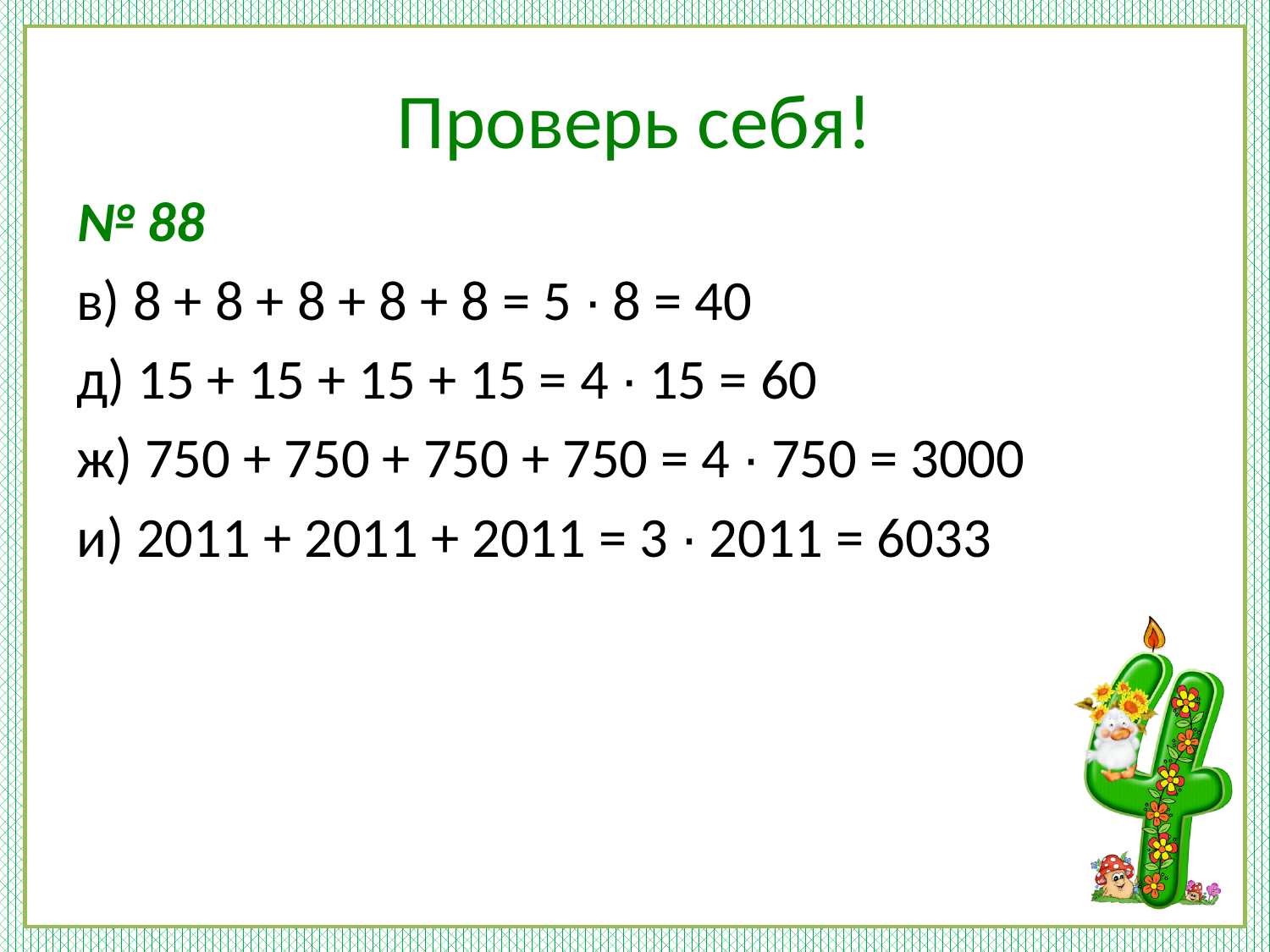

# Проверь себя!
№ 88
в) 8 + 8 + 8 + 8 + 8 = 5 ∙ 8 = 40
д) 15 + 15 + 15 + 15 = 4 ∙ 15 = 60
ж) 750 + 750 + 750 + 750 = 4 ∙ 750 = 3000
и) 2011 + 2011 + 2011 = 3 ∙ 2011 = 6033